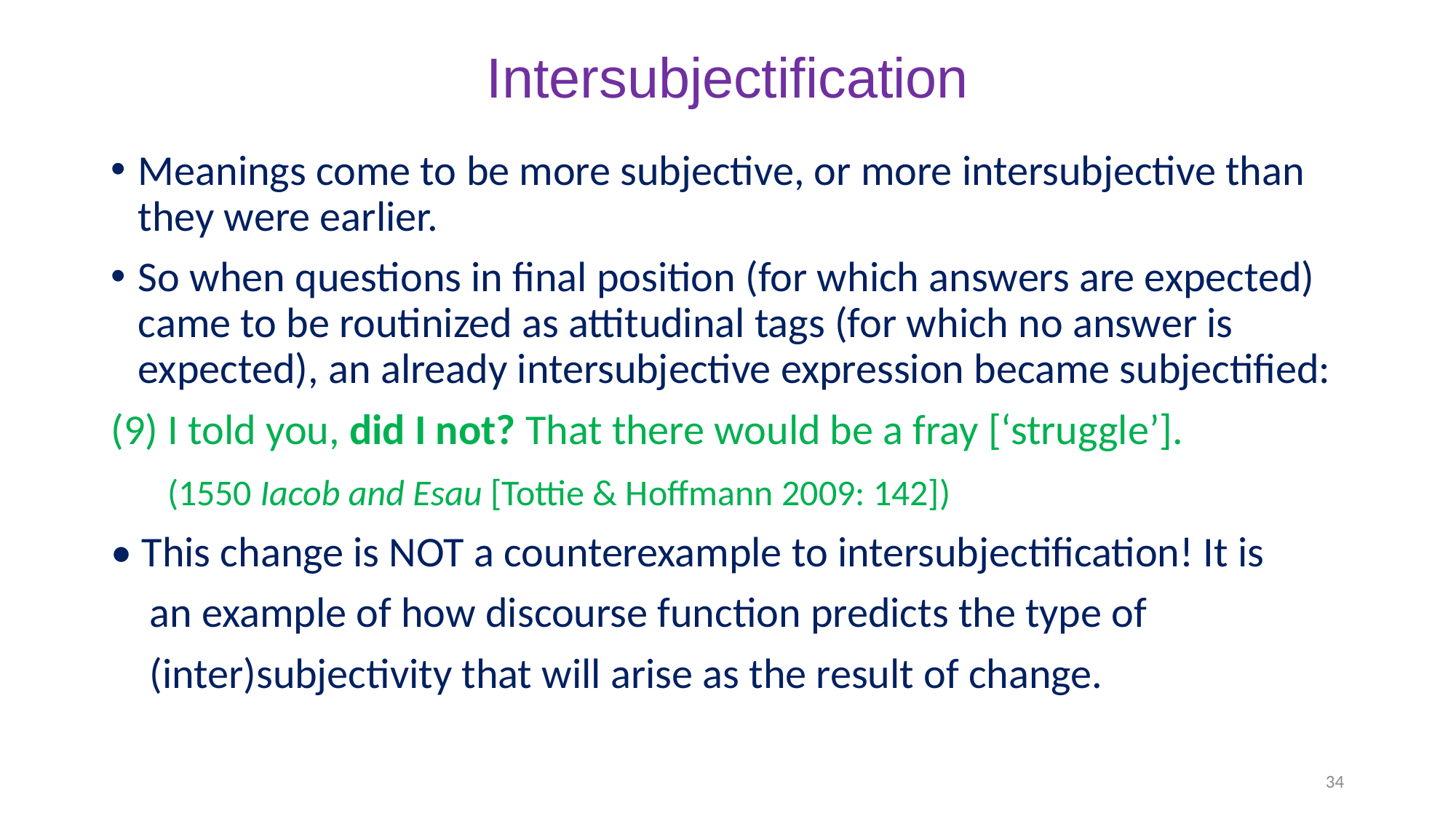

# Intersubjectification
Meanings come to be more subjective, or more intersubjective than they were earlier.
So when questions in final position (for which answers are expected) came to be routinized as attitudinal tags (for which no answer is expected), an already intersubjective expression became subjectified:
(9) I told you, did I not? That there would be a fray [‘struggle’].
      (1550 Iacob and Esau [Tottie & Hoffmann 2009: 142])
• This change is NOT a counterexample to intersubjectification! It is
    an example of how discourse function predicts the type of
    (inter)subjectivity that will arise as the result of change.

34